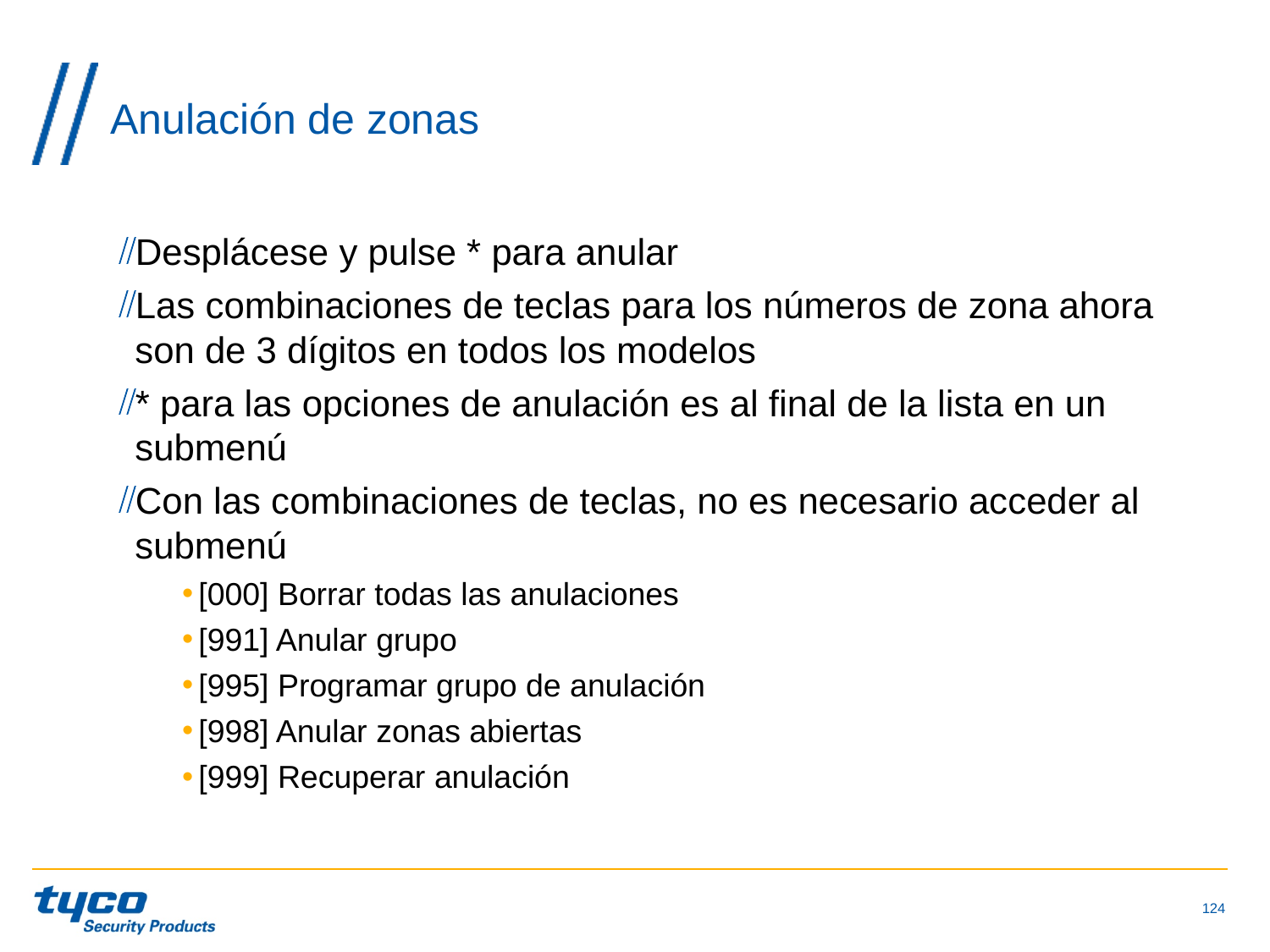

# Anulación de zonas
Desplácese y pulse * para anular
Las combinaciones de teclas para los números de zona ahora son de 3 dígitos en todos los modelos
* para las opciones de anulación es al final de la lista en un submenú
Con las combinaciones de teclas, no es necesario acceder al submenú
[000] Borrar todas las anulaciones
[991] Anular grupo
[995] Programar grupo de anulación
[998] Anular zonas abiertas
[999] Recuperar anulación

124